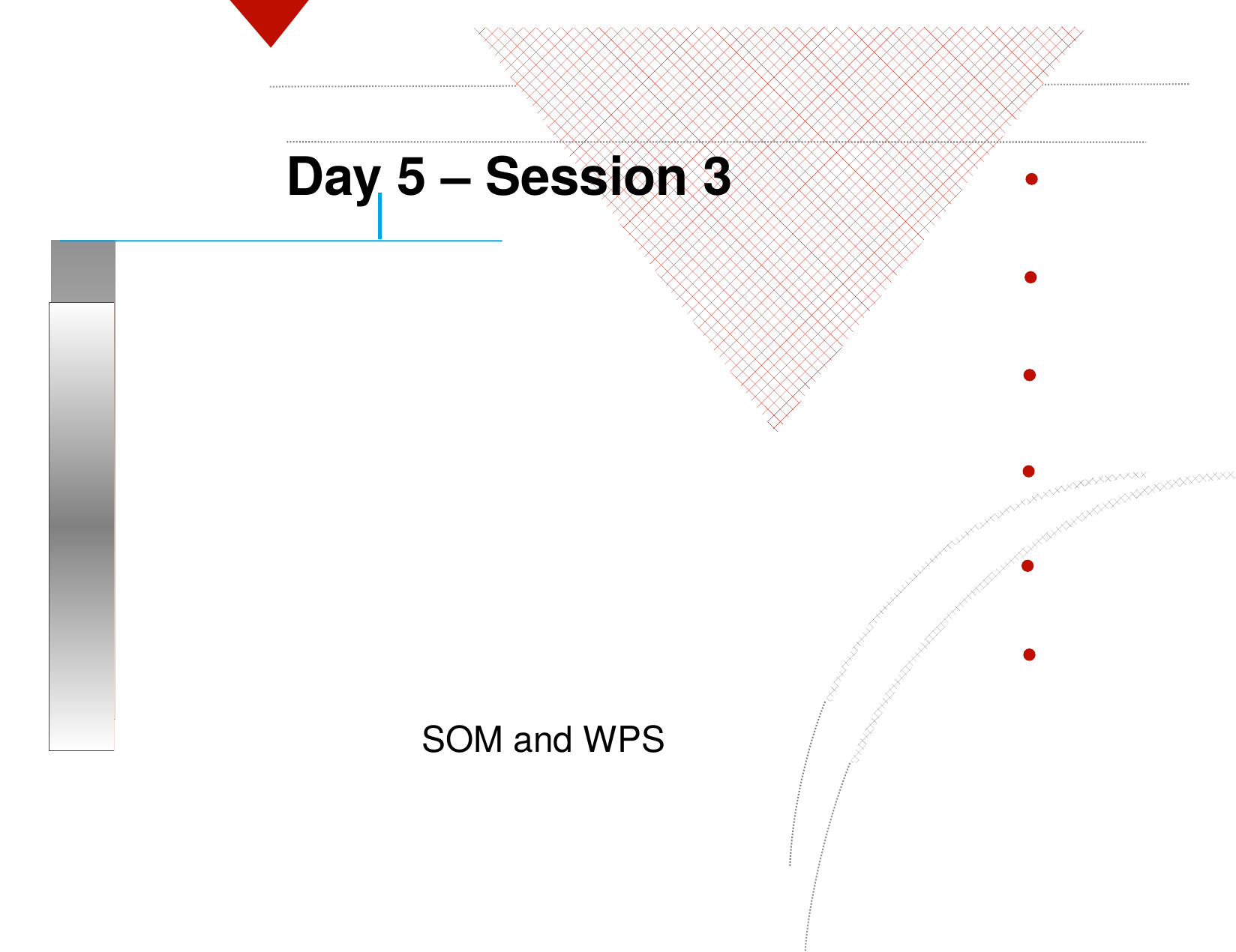

Day 5 – Session 3

SOM and WPS